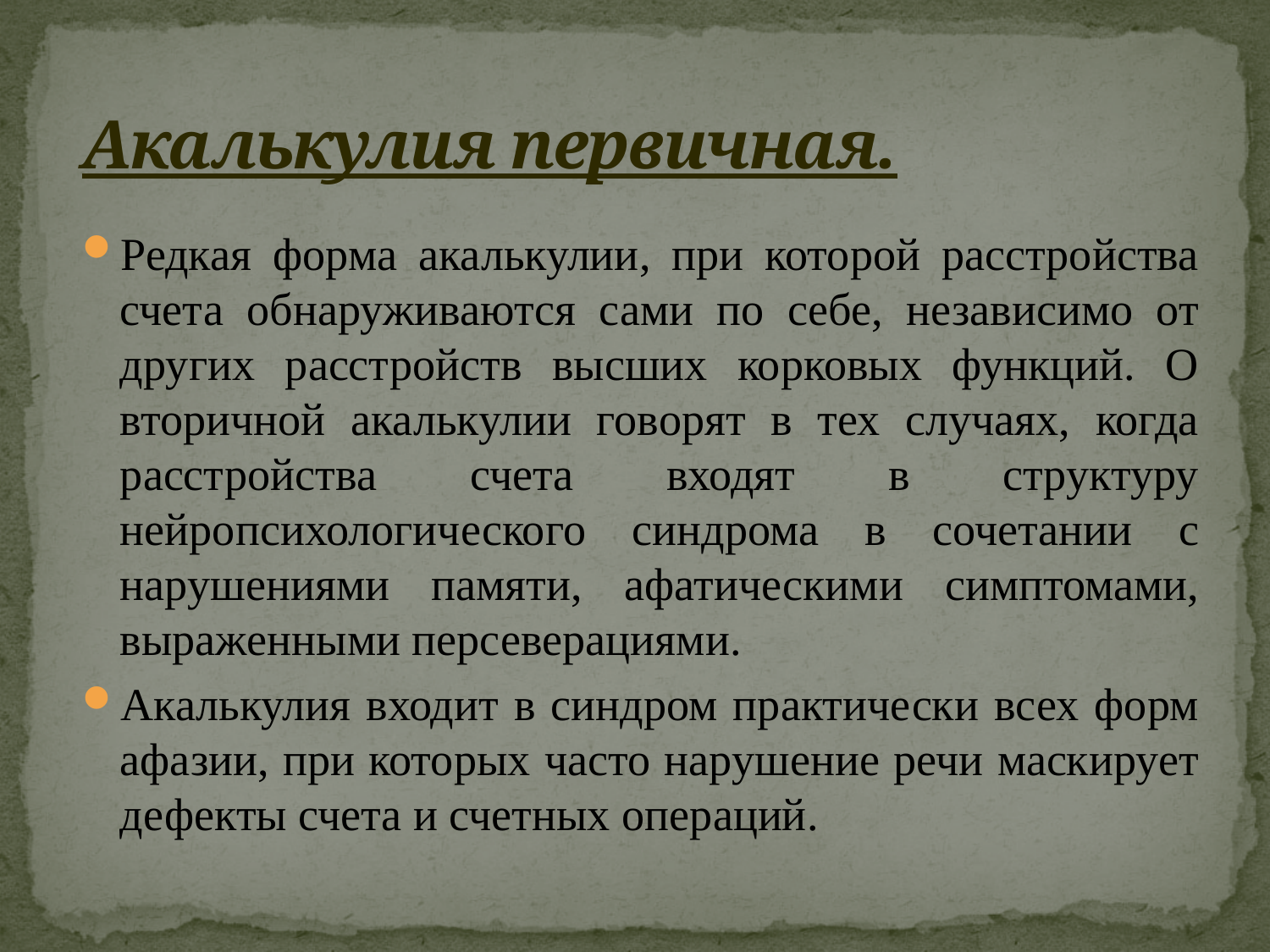

# Акалькулия первичная.
Редкая форма акалькулии, при которой расстройства счета обнаруживаются сами по себе, независимо от других расстройств высших корковых функций. О вторичной акалькулии говорят в тех случаях, когда расстройства счета входят в структуру нейропсихологического синдрома в сочетании с нарушениями памяти, афатическими симптомами, выраженными персеверациями.
Акалькулия входит в синдром практически всех форм афазии, при которых часто нарушение речи маскирует дефекты счета и счетных операций.